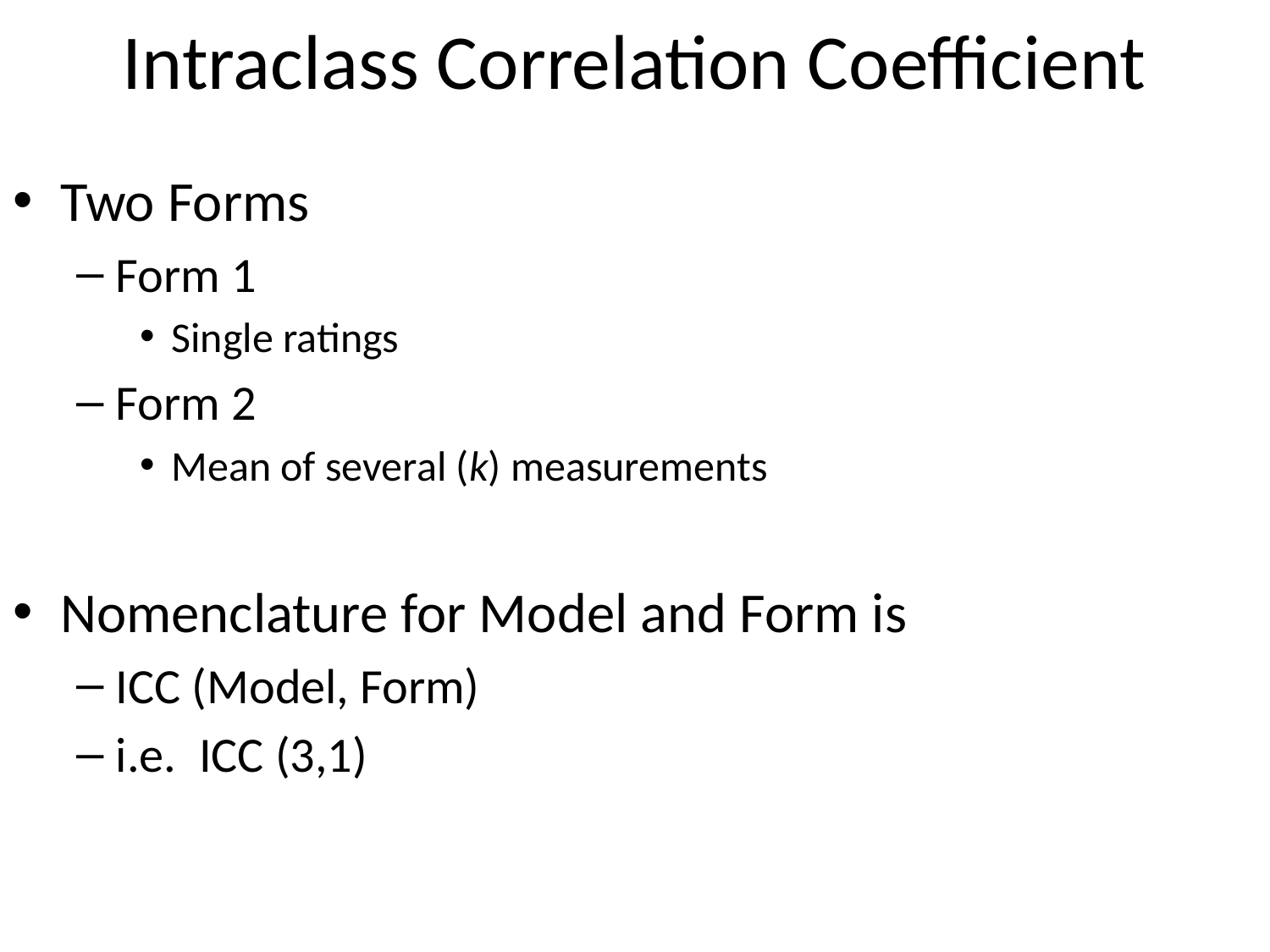

# Intraclass Correlation Coefficient
Two Forms
Form 1
Single ratings
Form 2
Mean of several (k) measurements

Nomenclature for Model and Form is
ICC (Model, Form)
i.e.  ICC (3,1)